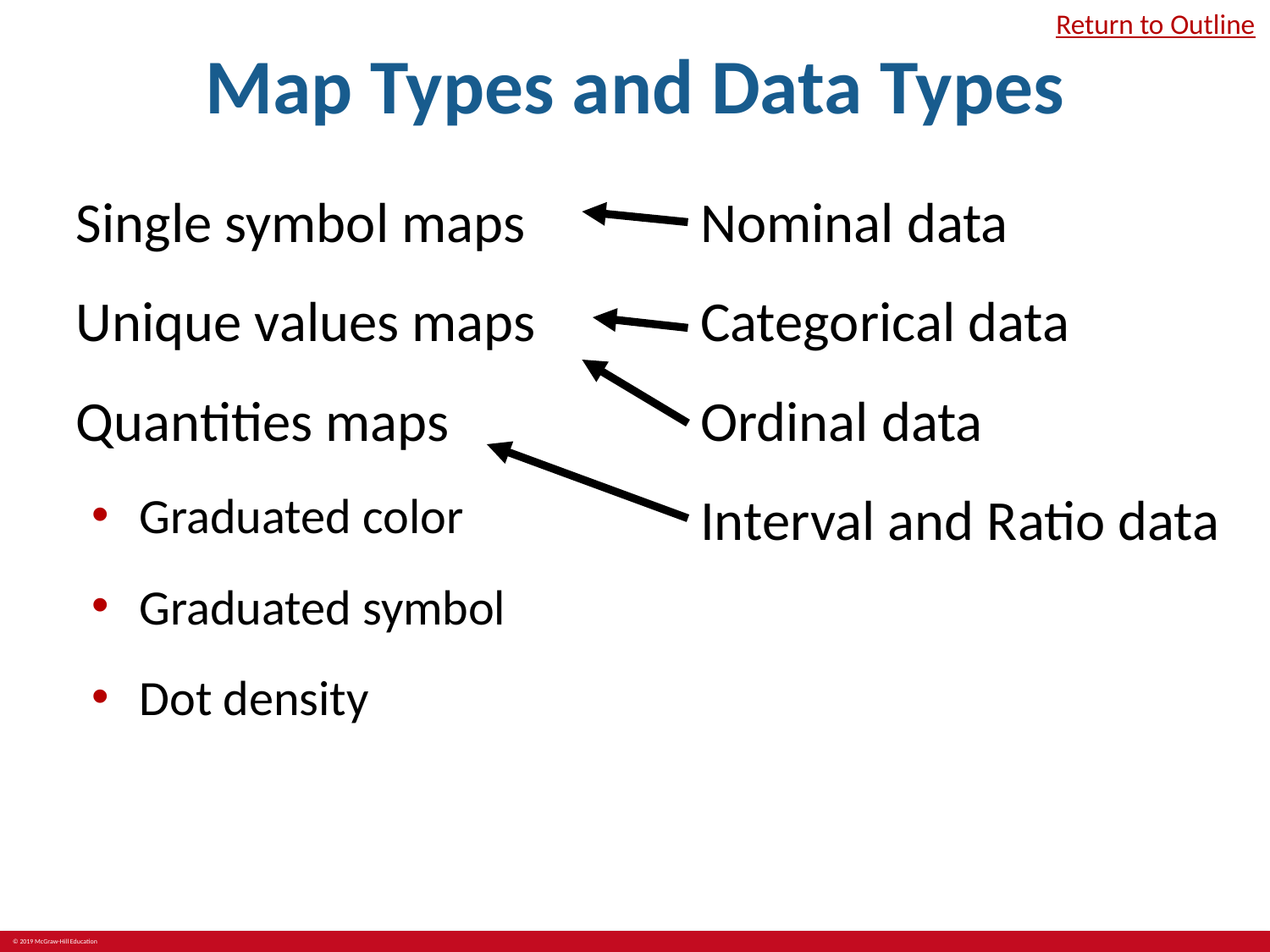

# Map Types and Data Types
Return to Outline
Single symbol maps
Unique values maps
Quantities maps
Graduated color
Graduated symbol
Dot density
Nominal data
Categorical data
Ordinal data
Interval and Ratio data